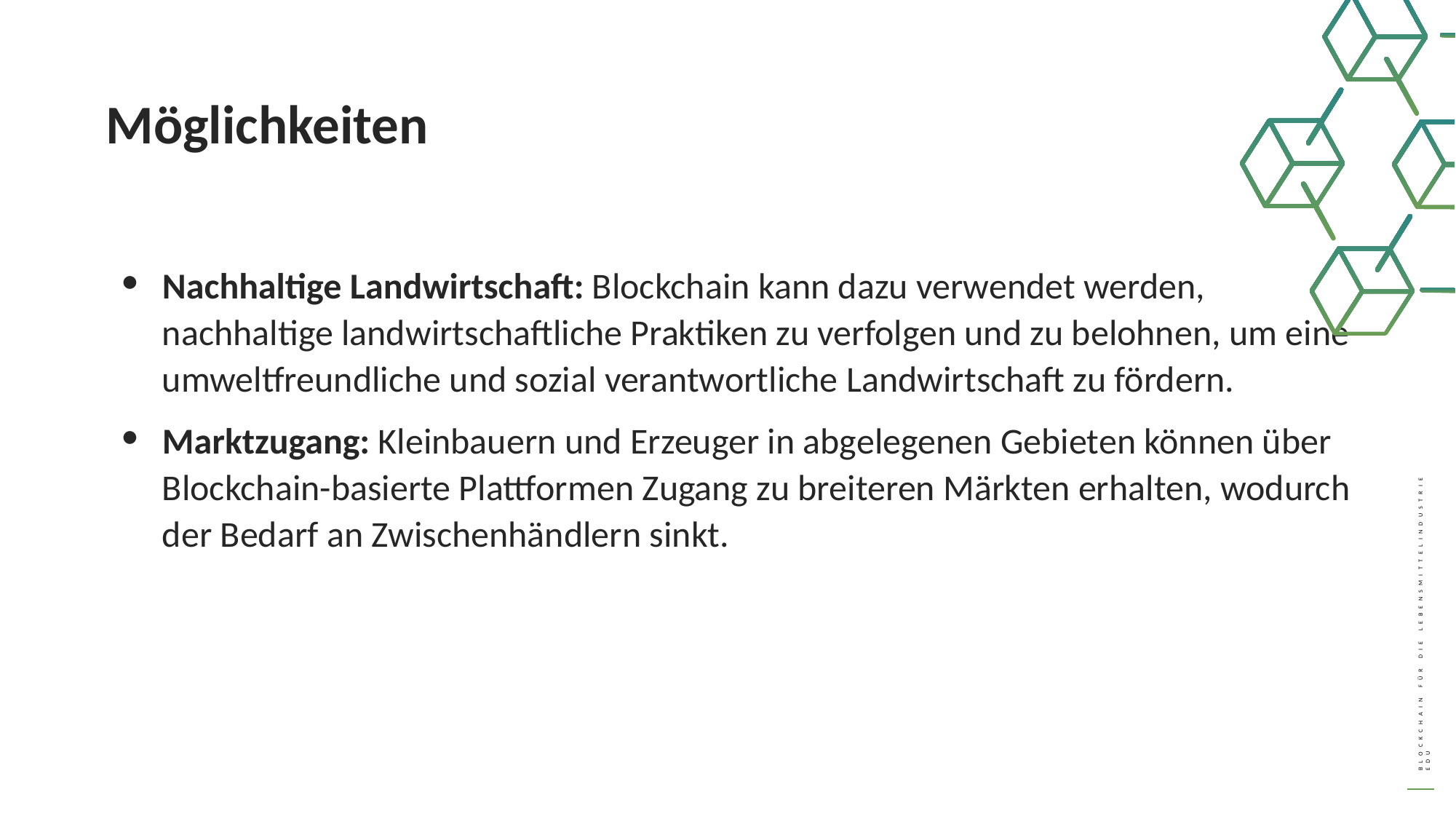

Möglichkeiten
Nachhaltige Landwirtschaft: Blockchain kann dazu verwendet werden, nachhaltige landwirtschaftliche Praktiken zu verfolgen und zu belohnen, um eine umweltfreundliche und sozial verantwortliche Landwirtschaft zu fördern.
Marktzugang: Kleinbauern und Erzeuger in abgelegenen Gebieten können über Blockchain-basierte Plattformen Zugang zu breiteren Märkten erhalten, wodurch der Bedarf an Zwischenhändlern sinkt.